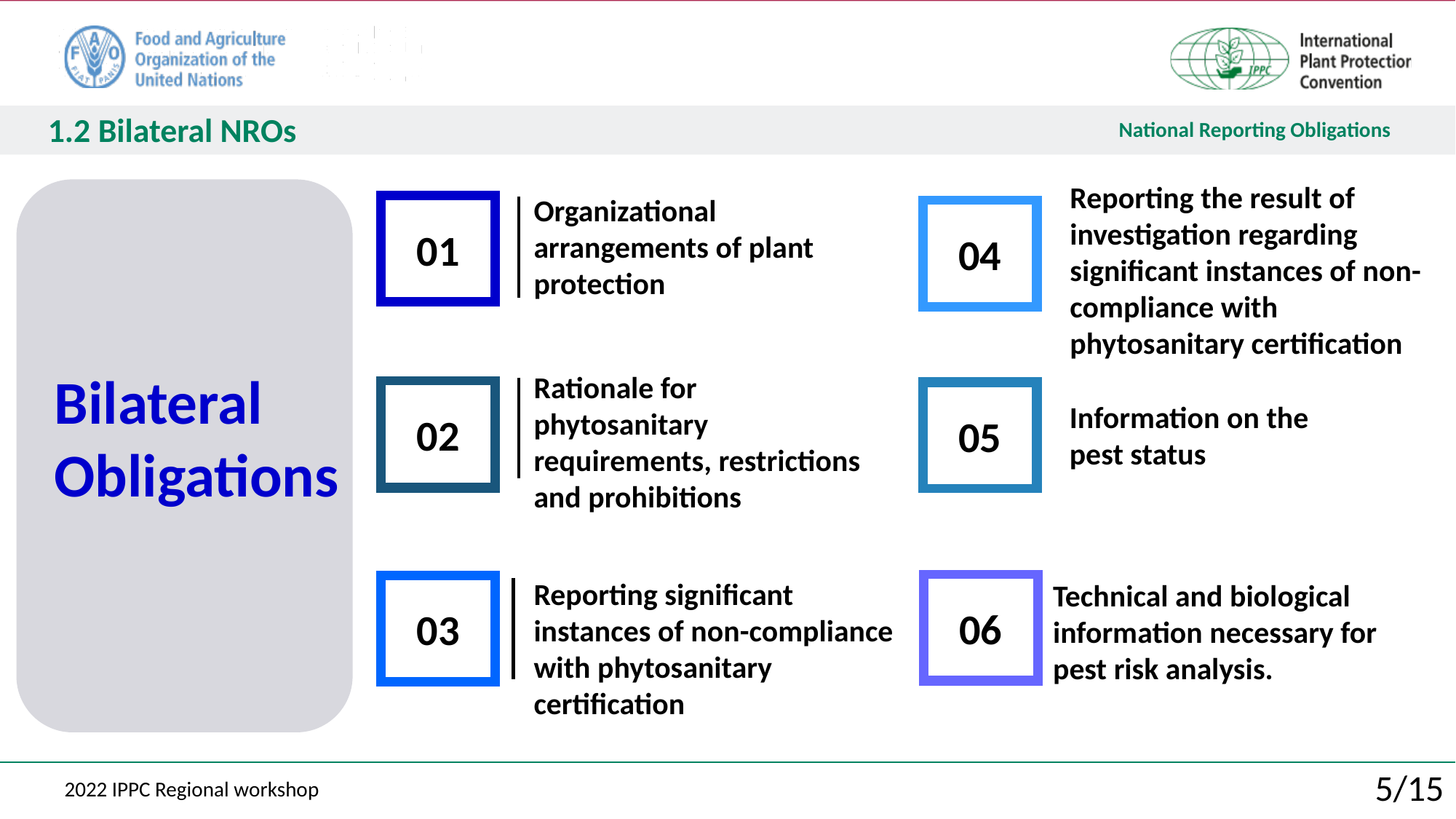

1.2 Bilateral NROs
Reporting the result of investigation regarding significant instances of non-compliance with phytosanitary certification

Organizational arrangements of plant protection

01
04
Bilateral
Obligations
Rationale for phytosanitary requirements, restrictions and prohibitions

02
05
Information on the pest status

Reporting significant instances of non-compliance with phytosanitary certification
Technical and biological information necessary for pest risk analysis.

06
03
5/15